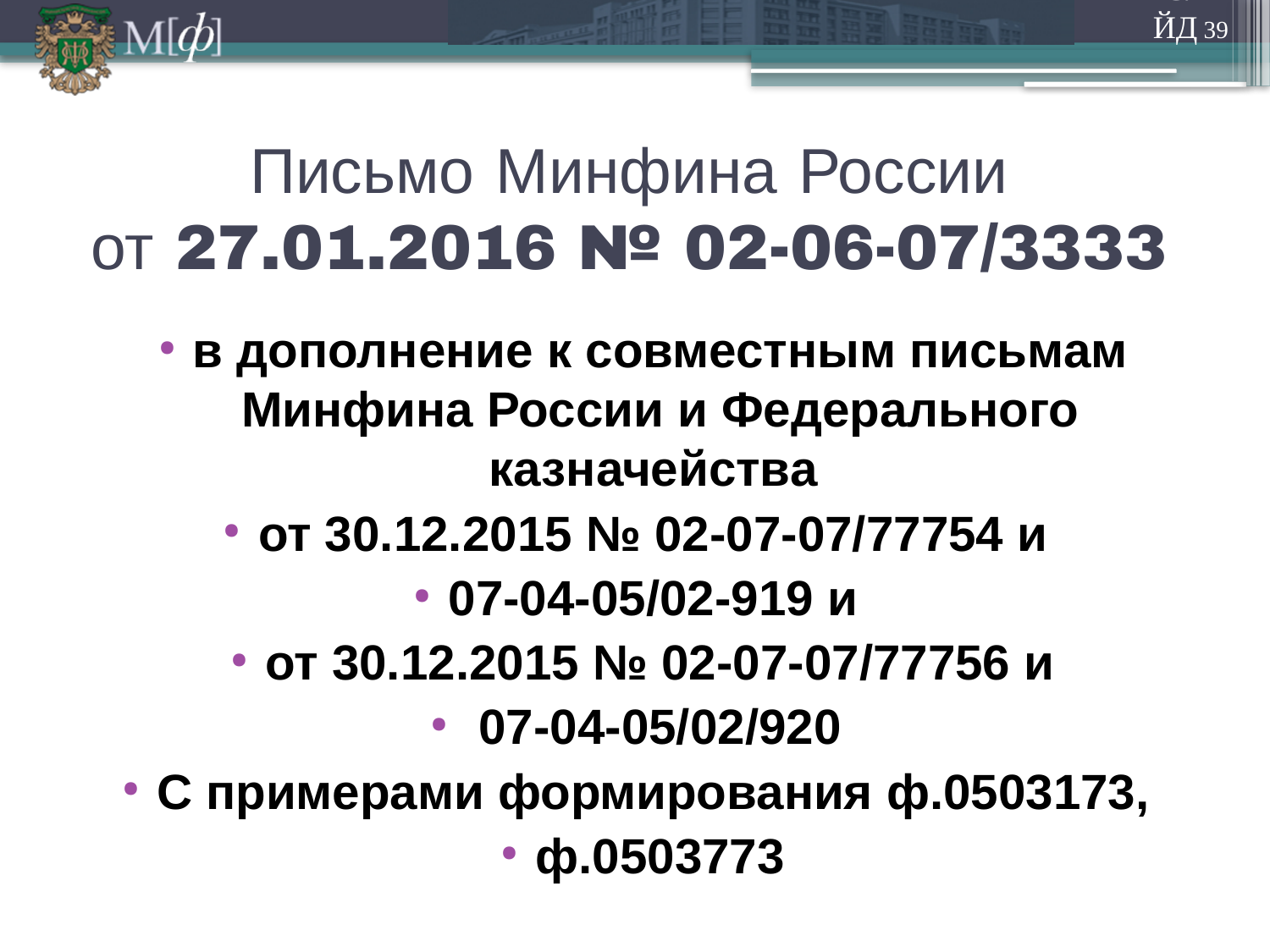

СЛАЙД 39
# Письмо Минфина России от 27.01.2016 № 02-06-07/3333
в дополнение к совместным письмам Минфина России и Федерального казначейства
от 30.12.2015 № 02-07-07/77754 и
07-04-05/02-919 и
от 30.12.2015 № 02-07-07/77756 и
 07-04-05/02/920
С примерами формирования ф.0503173,
ф.0503773